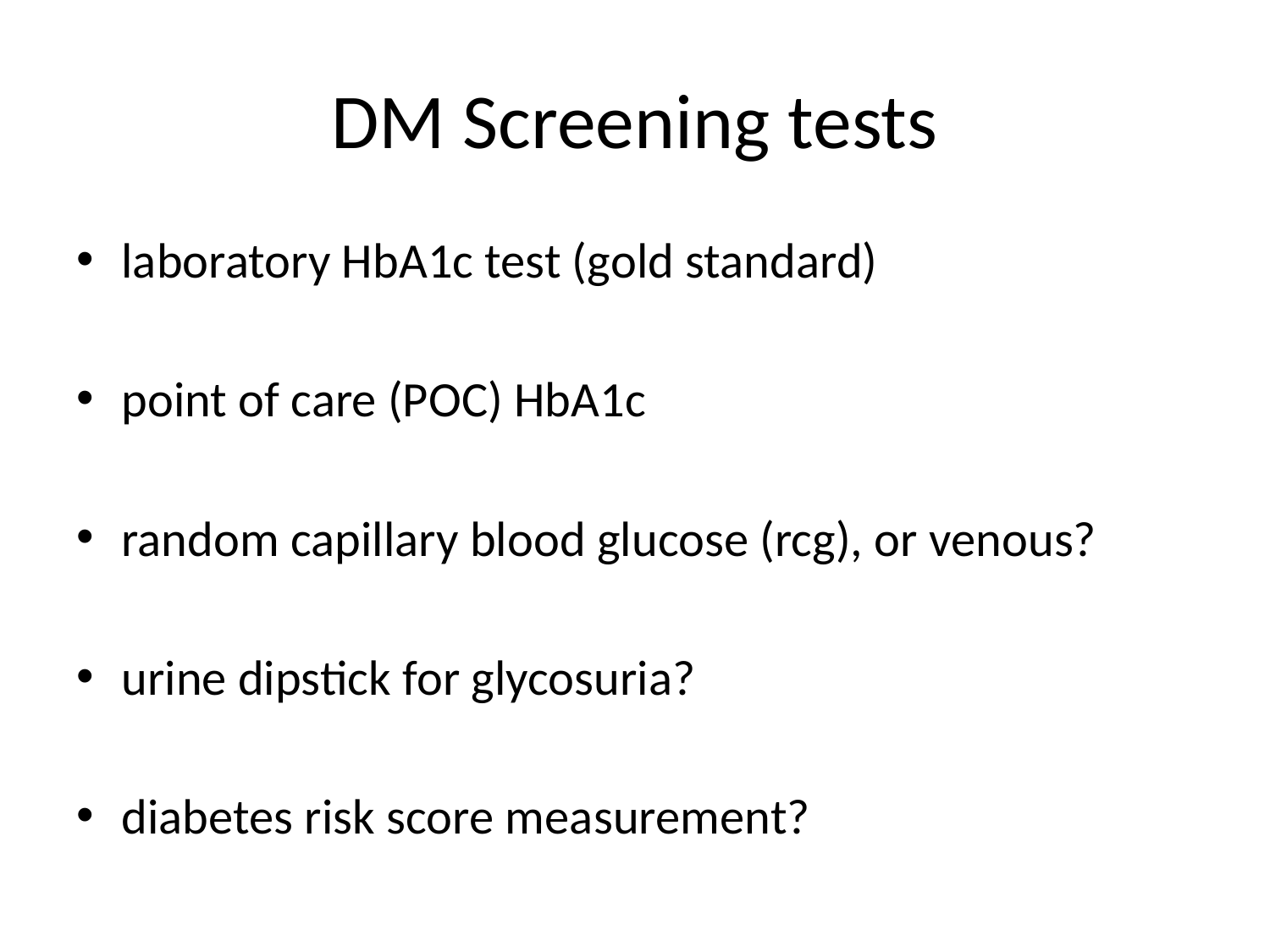

# DM Screening tests
laboratory HbA1c test (gold standard)

point of care (POC) HbA1c

random capillary blood glucose (rcg), or venous?

urine dipstick for glycosuria?

diabetes risk score measurement?